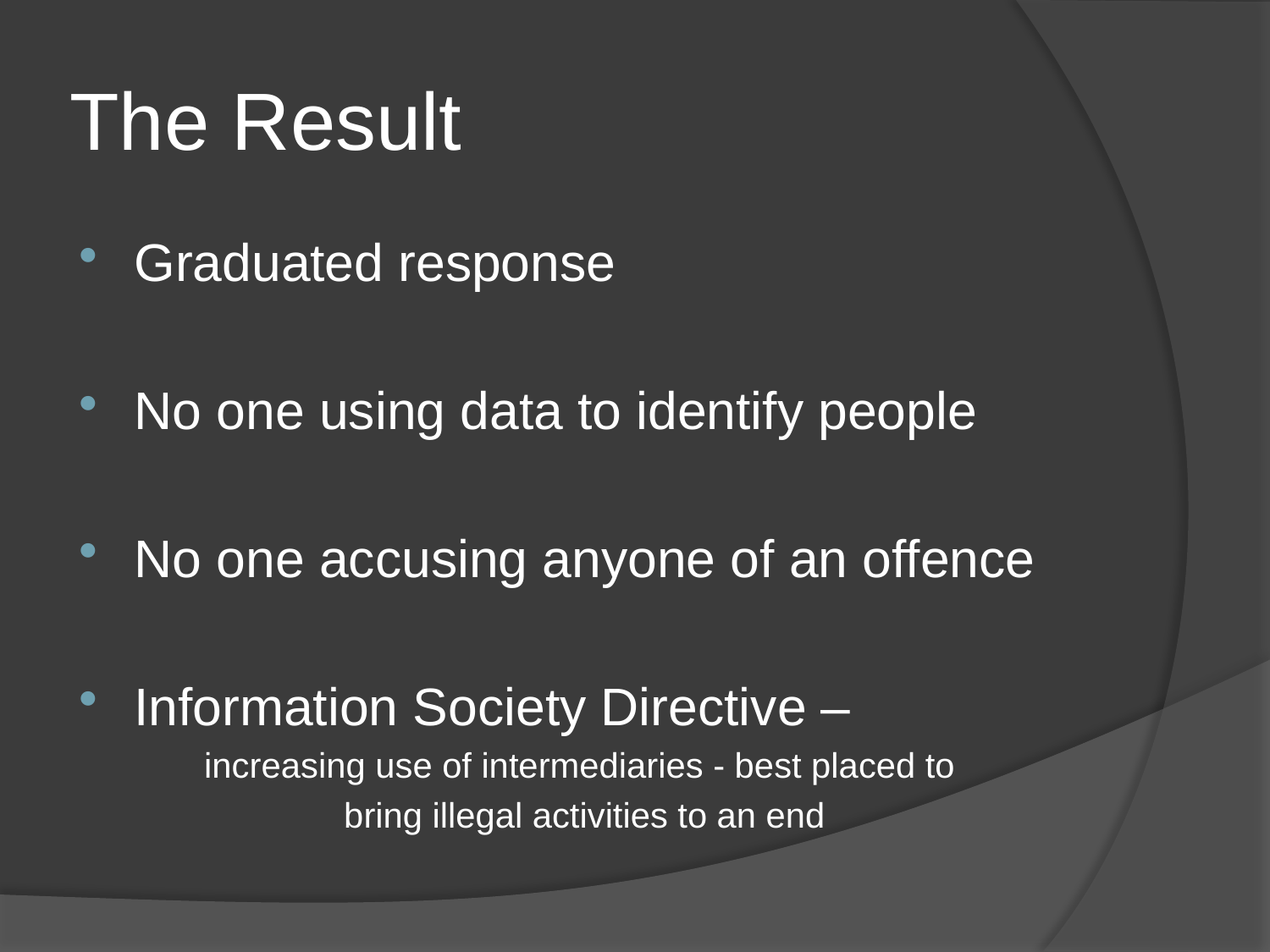

# The Result
Graduated response

No one using data to identify people

No one accusing anyone of an offence

Information Society Directive –
increasing use of intermediaries - best placed to
bring illegal activities to an end